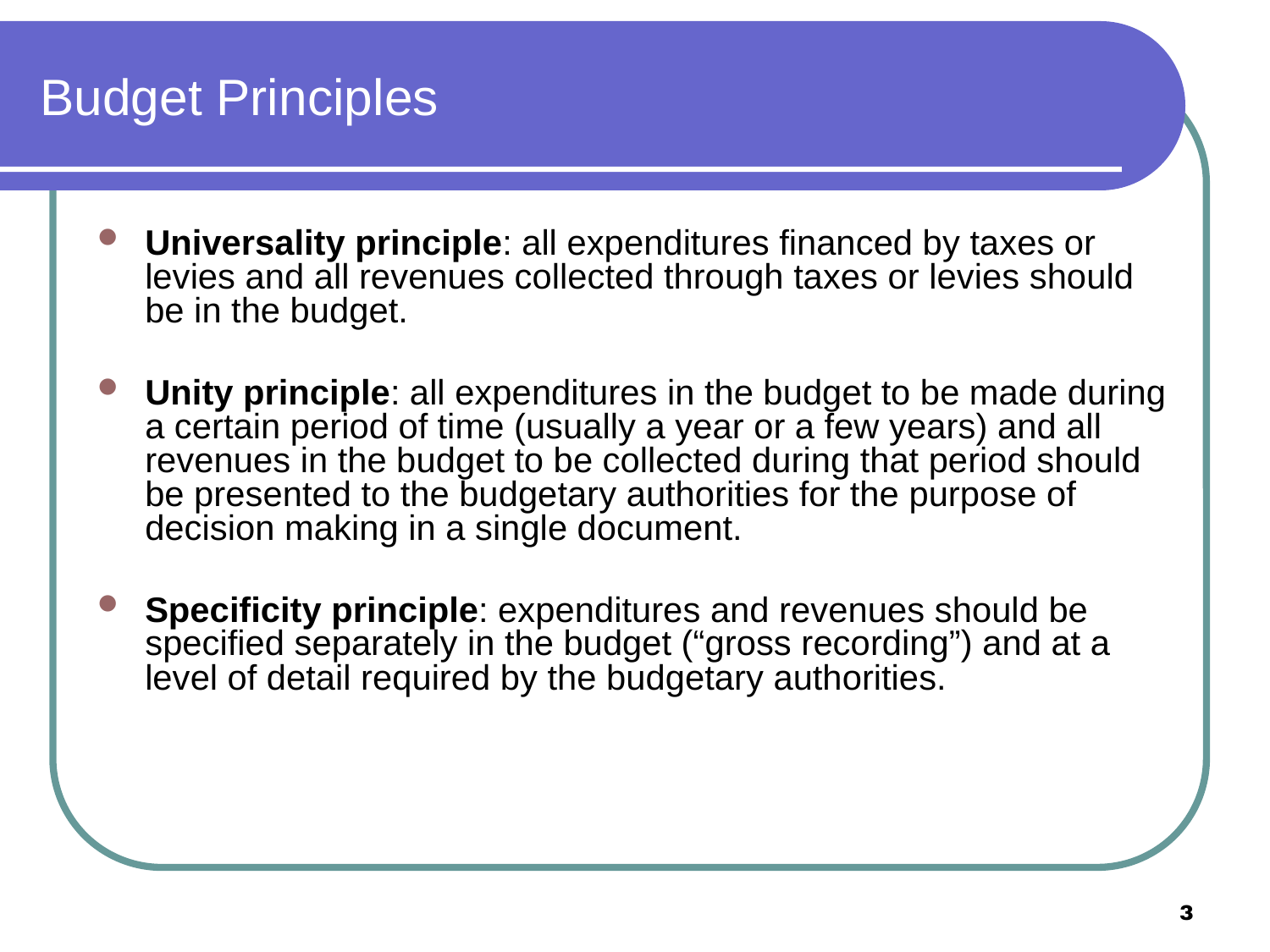

# Budget Principles
Universality principle: all expenditures financed by taxes or levies and all revenues collected through taxes or levies should be in the budget.

Unity principle: all expenditures in the budget to be made during a certain period of time (usually a year or a few years) and all revenues in the budget to be collected during that period should be presented to the budgetary authorities for the purpose of decision making in a single document.

Specificity principle: expenditures and revenues should be specified separately in the budget (“gross recording”) and at a level of detail required by the budgetary authorities.
3